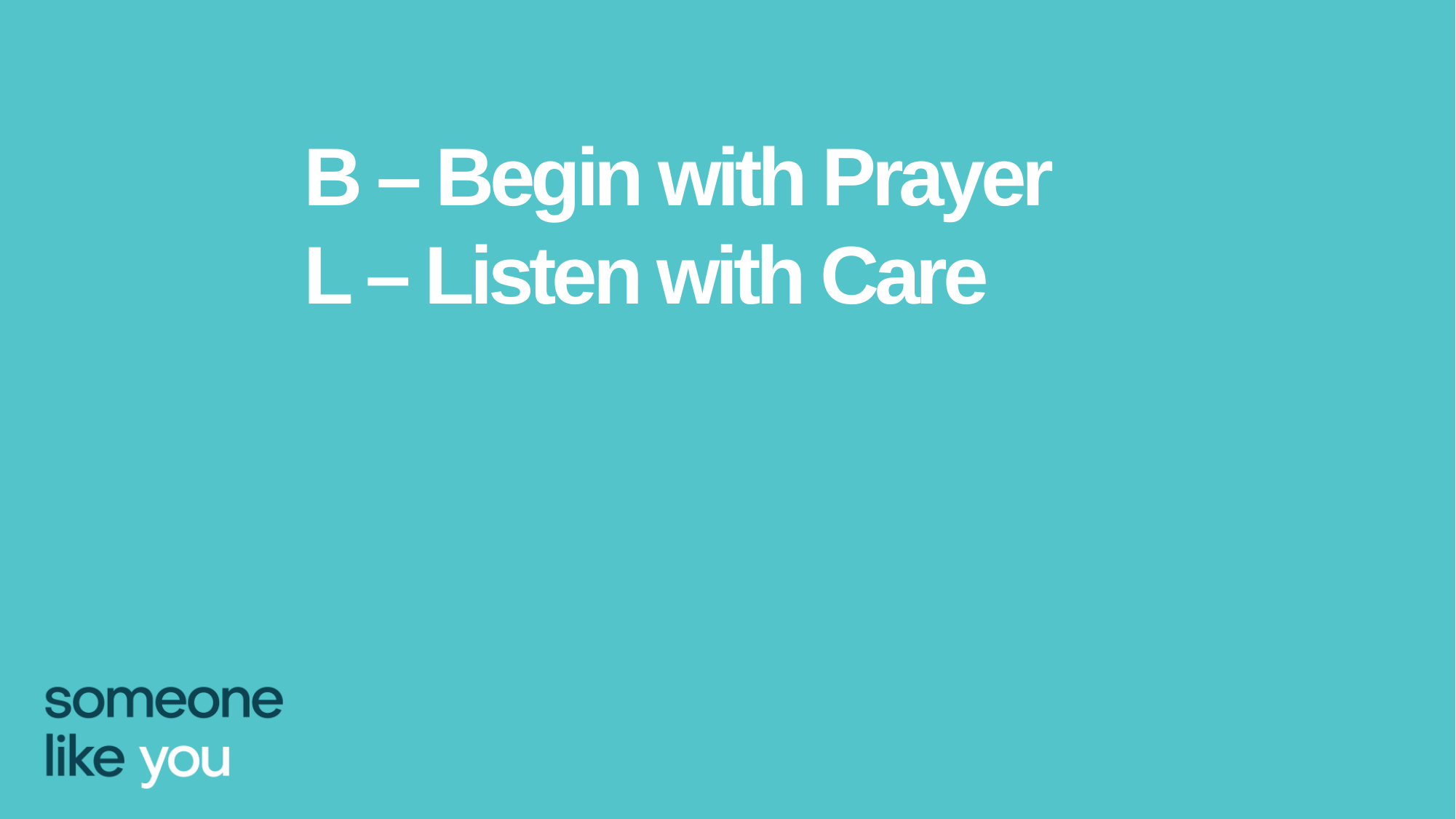

B – Begin with Prayer
L – Listen with Care